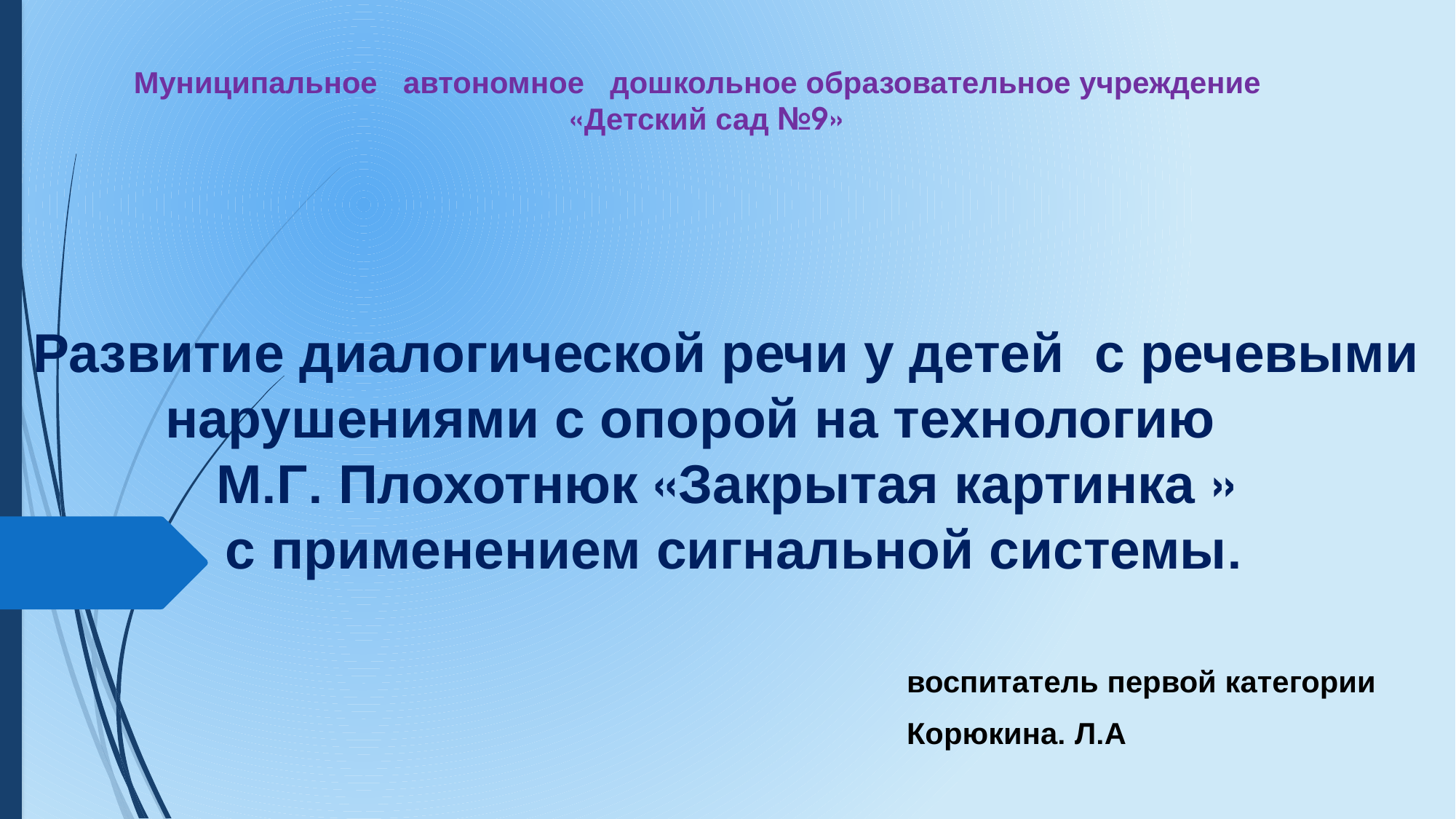

Муниципальное   автономное   дошкольное образовательное учреждение
				«Детский сад №9»
# Развитие диалогической речи у детей  с речевыми нарушениями с опорой на технологию М.Г. Плохотнюк «Закрытая картинка » с применением сигнальной системы.
воспитатель первой категории
Корюкина. Л.А